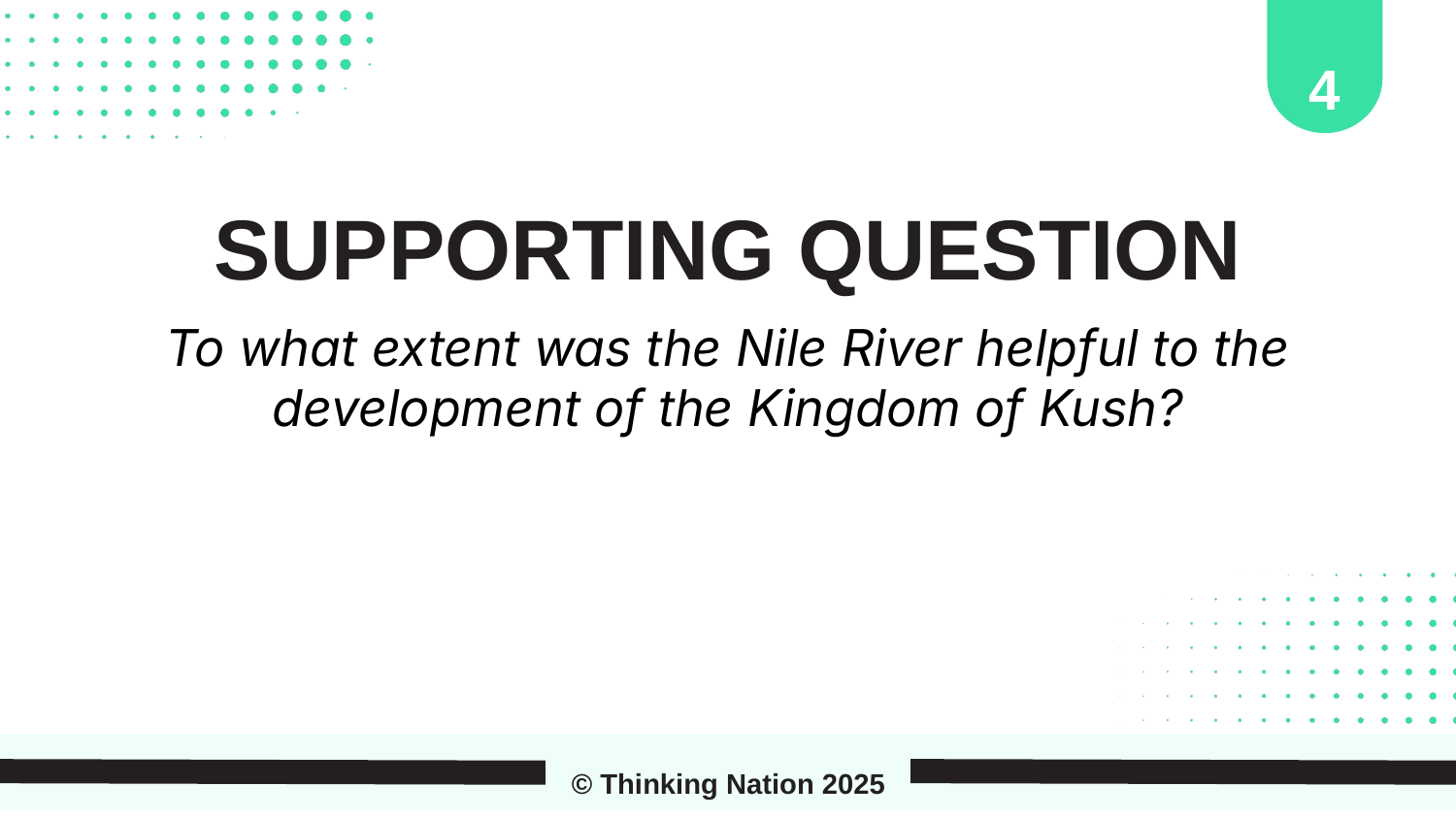

4
SUPPORTING QUESTION
To what extent was the Nile River helpful to the development of the Kingdom of Kush?

© Thinking Nation 2025